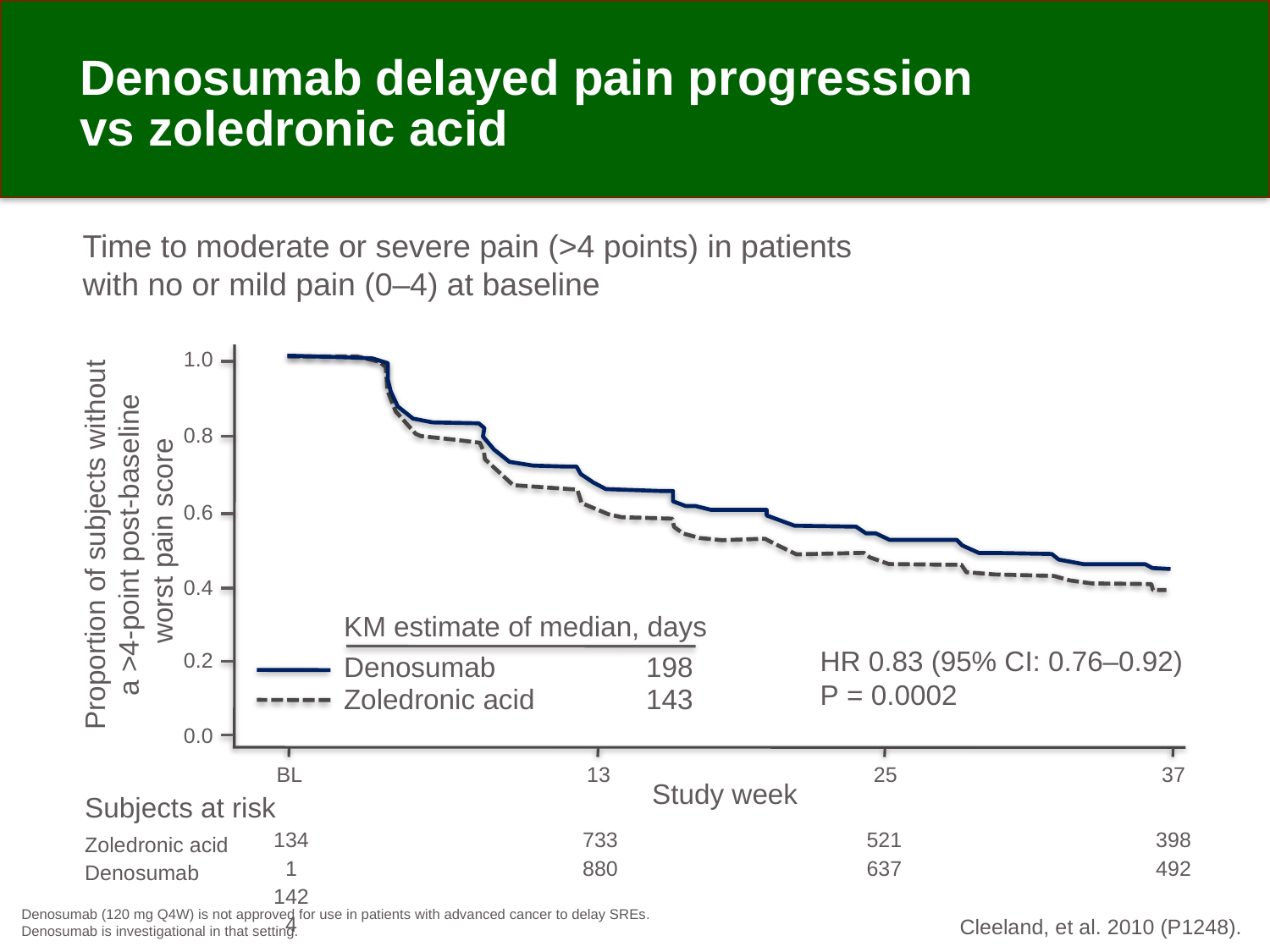

# Denosumab delayed pain progression vs zoledronic acid
Time to moderate or severe pain (>4 points) in patients
with no or mild pain (0–4) at baseline
1.0

0.8
Proportion of subjects without
a >4-point post-baseline
worst pain score
0.6
0.4
KM estimate of median, days
Denosumab	198
Zoledronic acid	143
HR 0.83 (95% CI: 0.76–0.92)
P = 0.0002
0.2
0.0
BL
13
25
37
Study week

Subjects at risk
Zoledronic acid
Denosumab
1341
1424
733
880
521
637
398
492
Denosumab (120 mg Q4W) is not approved for use in patients with advanced cancer to delay SREs.
Denosumab is investigational in that setting.
Cleeland, et al. 2010 (P1248).